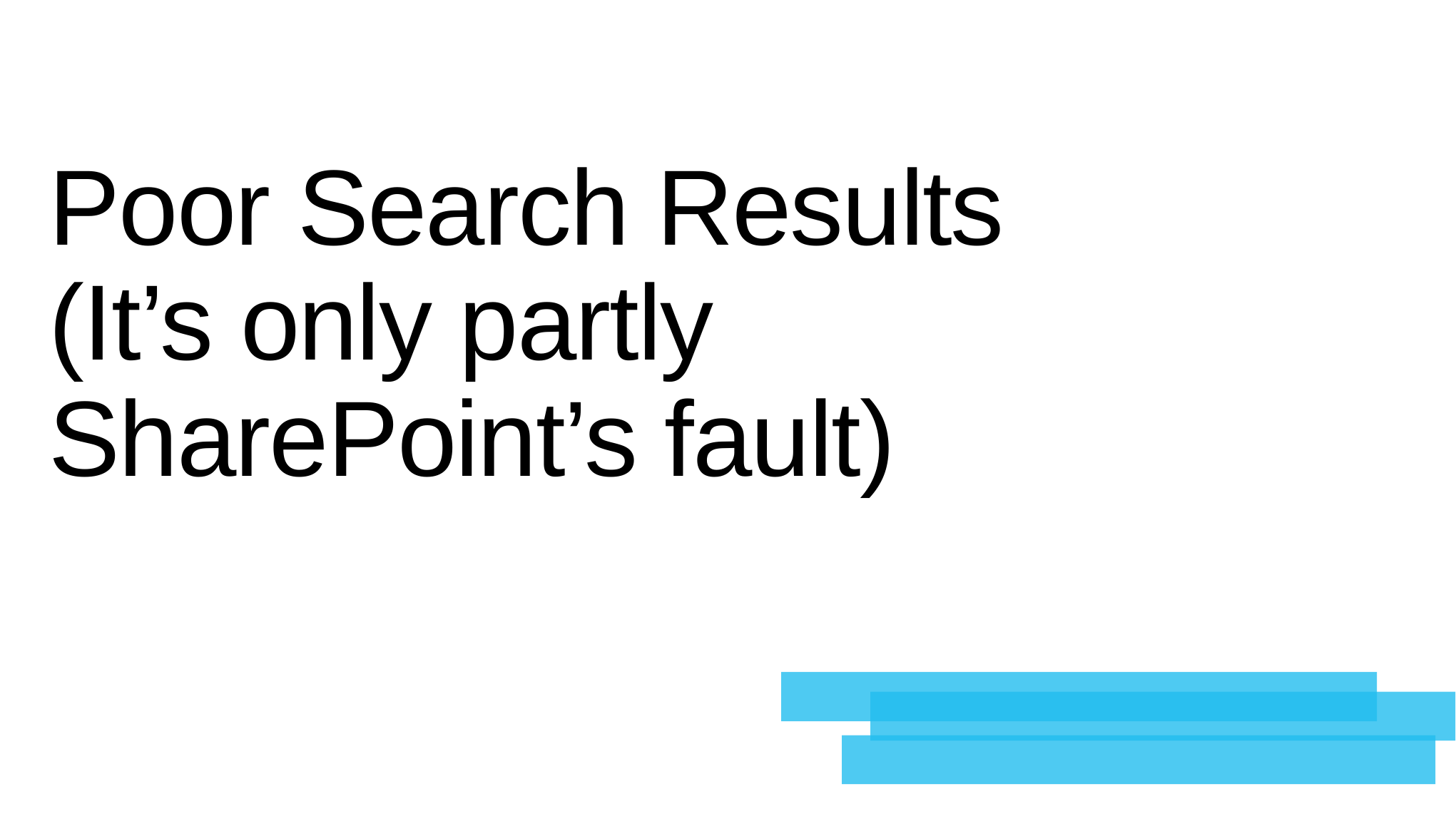

# Poor Search Results (It’s only partly SharePoint’s fault)